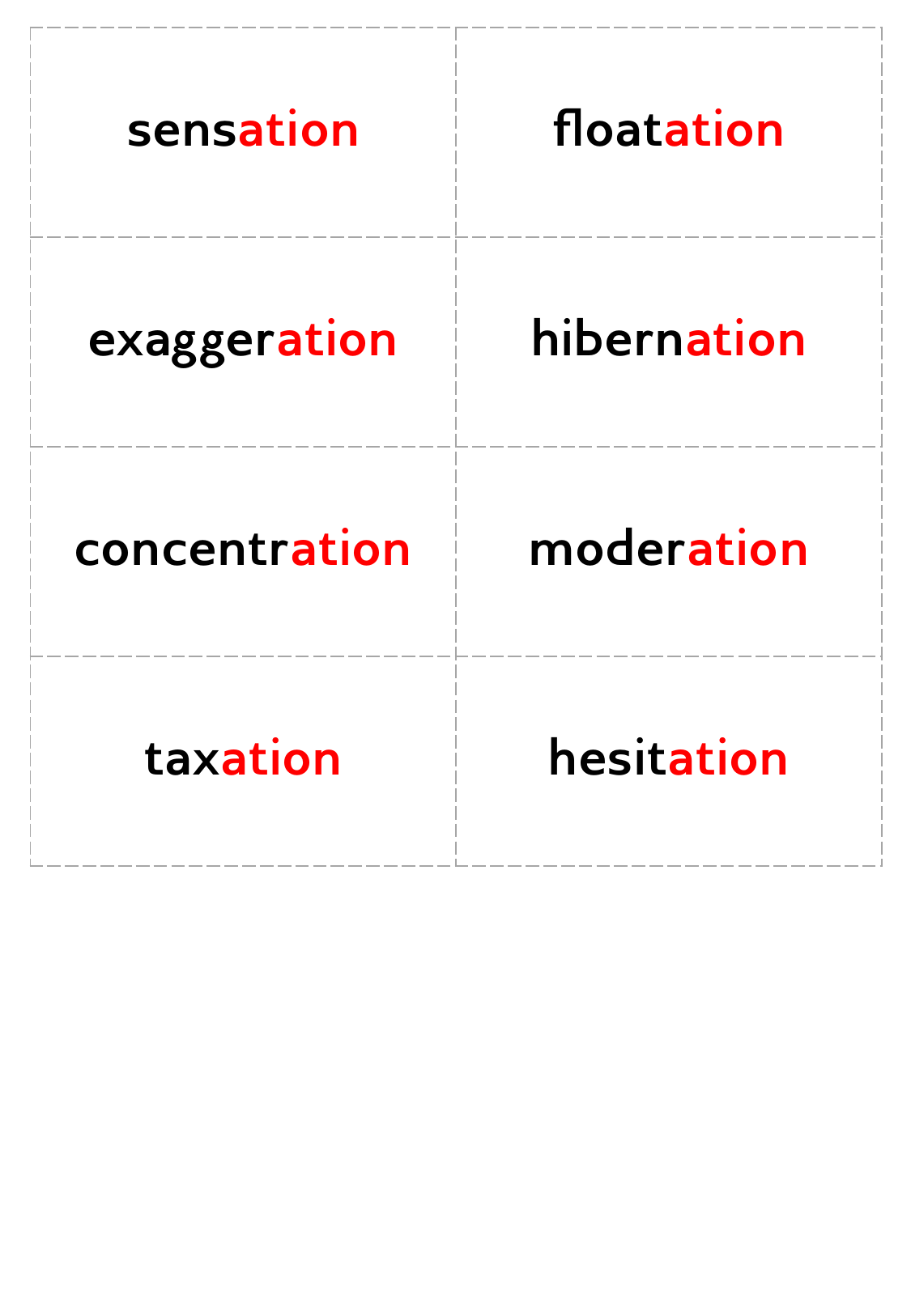

| sensation | floatation |
| --- | --- |
| exaggeration | hibernation |
| concentration | moderation |
| taxation | hesitation |